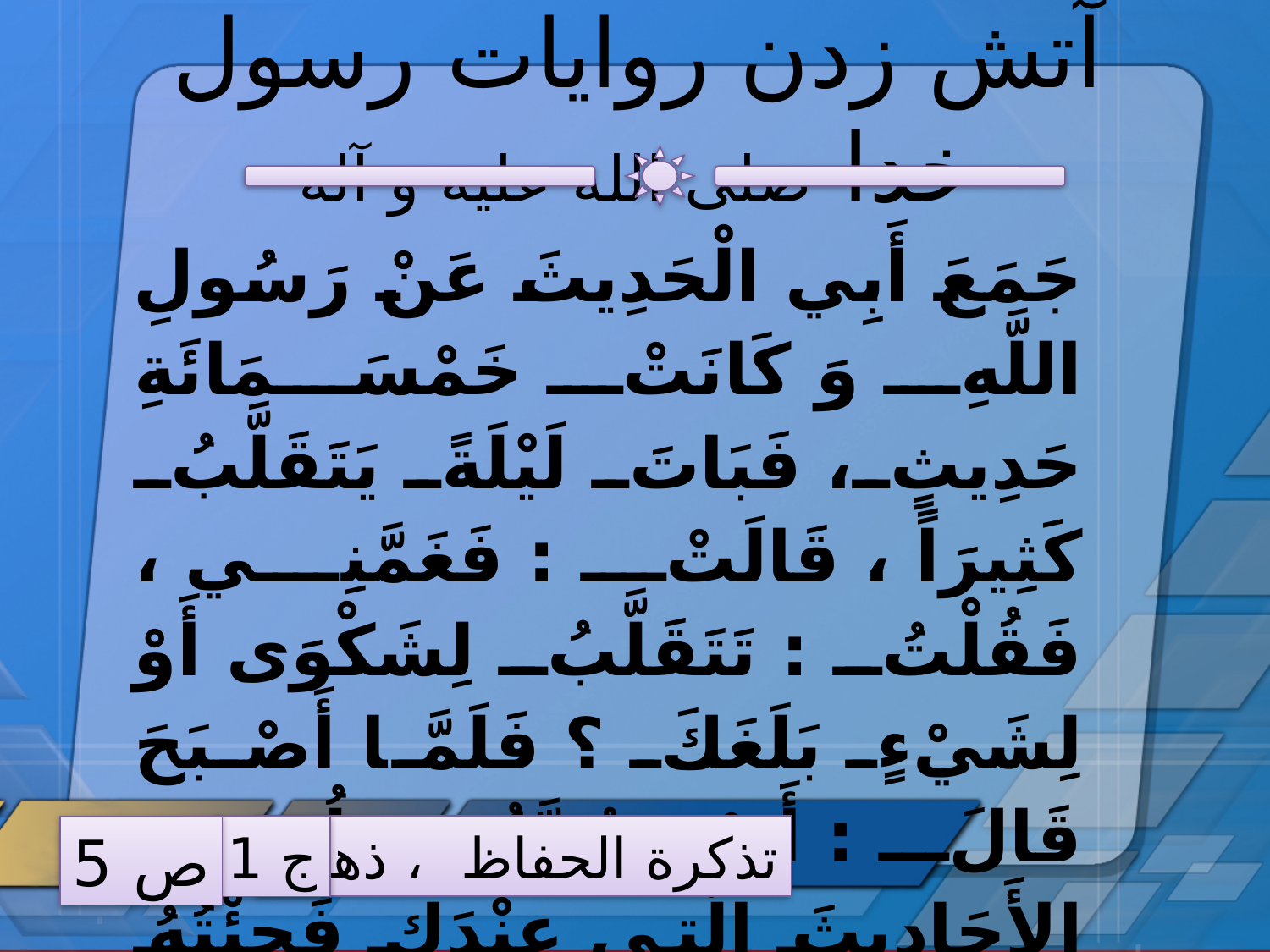

# آتش زدن روايات رسول خدا صلی الله علیه و آله

جَمَعَ أَبِي الْحَدِيثَ عَنْ رَسُولِ اللَّهِ وَ كَانَتْ خَمْسَمَائَةِ حَدِيثٍ، فَبَاتَ لَيْلَةً يَتَقَلَّبُ كَثِيرَاً ، قَالَتْ : فَغَمَّنِي ، فَقُلْتُ : تَتَقَلَّبُ لِشَكْوَى أَوْ لِشَيْءٍ بَلَغَكَ ؟ فَلَمَّا أَصْبَحَ قَالَ : أَيْ بُنَيَّةُ هَلُمي الأَحَادِيثَ الَّتِي عِنْدَكِ فَجِئْتُهُ بها فَدَعَا بِنَارٍ فَأَحْرَقَهَا .
تذكرة الحفاظ  ، ذهبي
ج 1
ص 5